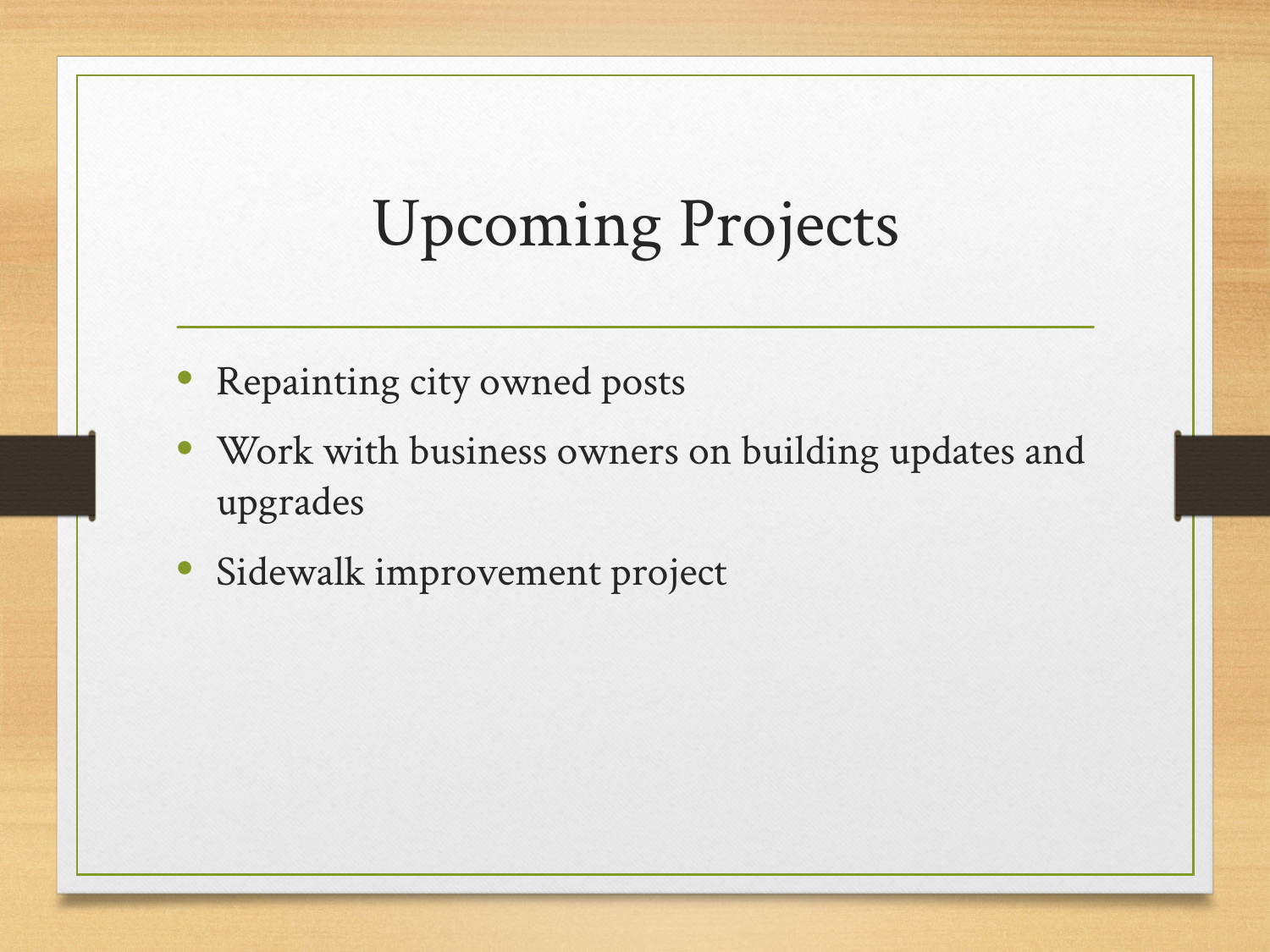

# Upcoming Projects
Repainting city owned posts
Work with business owners on building updates and upgrades
Sidewalk improvement project